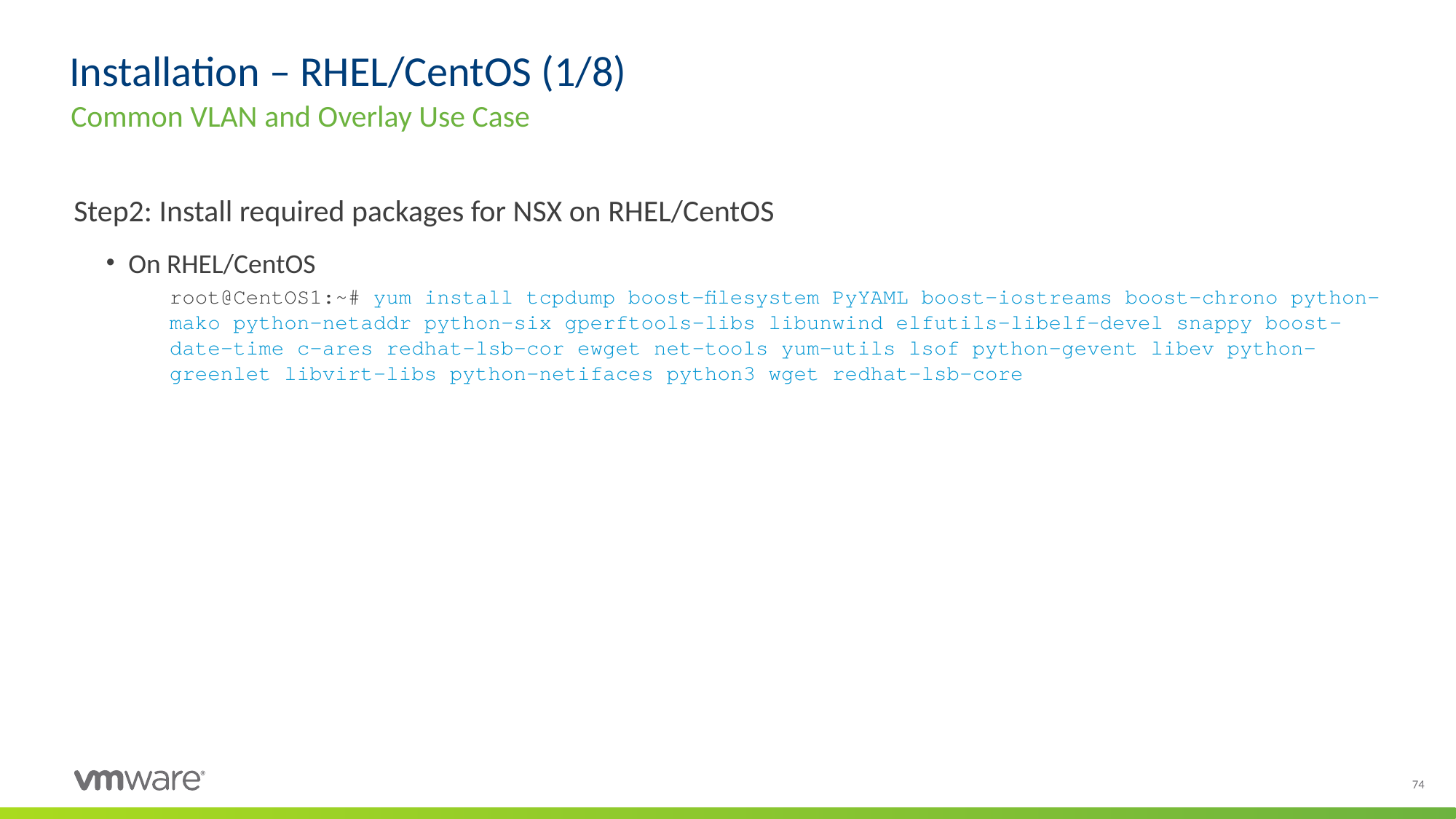

# Installation – RHEL/CentOS (1/8)
Common VLAN and Overlay Use Case
Step2: Install required packages for NSX on RHEL/CentOS
On RHEL/CentOS
root@CentOS1:~# yum install tcpdump boost-filesystem PyYAML boost-iostreams boost-chrono python-mako python-netaddr python-six gperftools-libs libunwind elfutils-libelf-devel snappy boost-date-time c-ares redhat-lsb-cor ewget net-tools yum-utils lsof python-gevent libev python-greenlet libvirt-libs python-netifaces python3 wget redhat-lsb-core